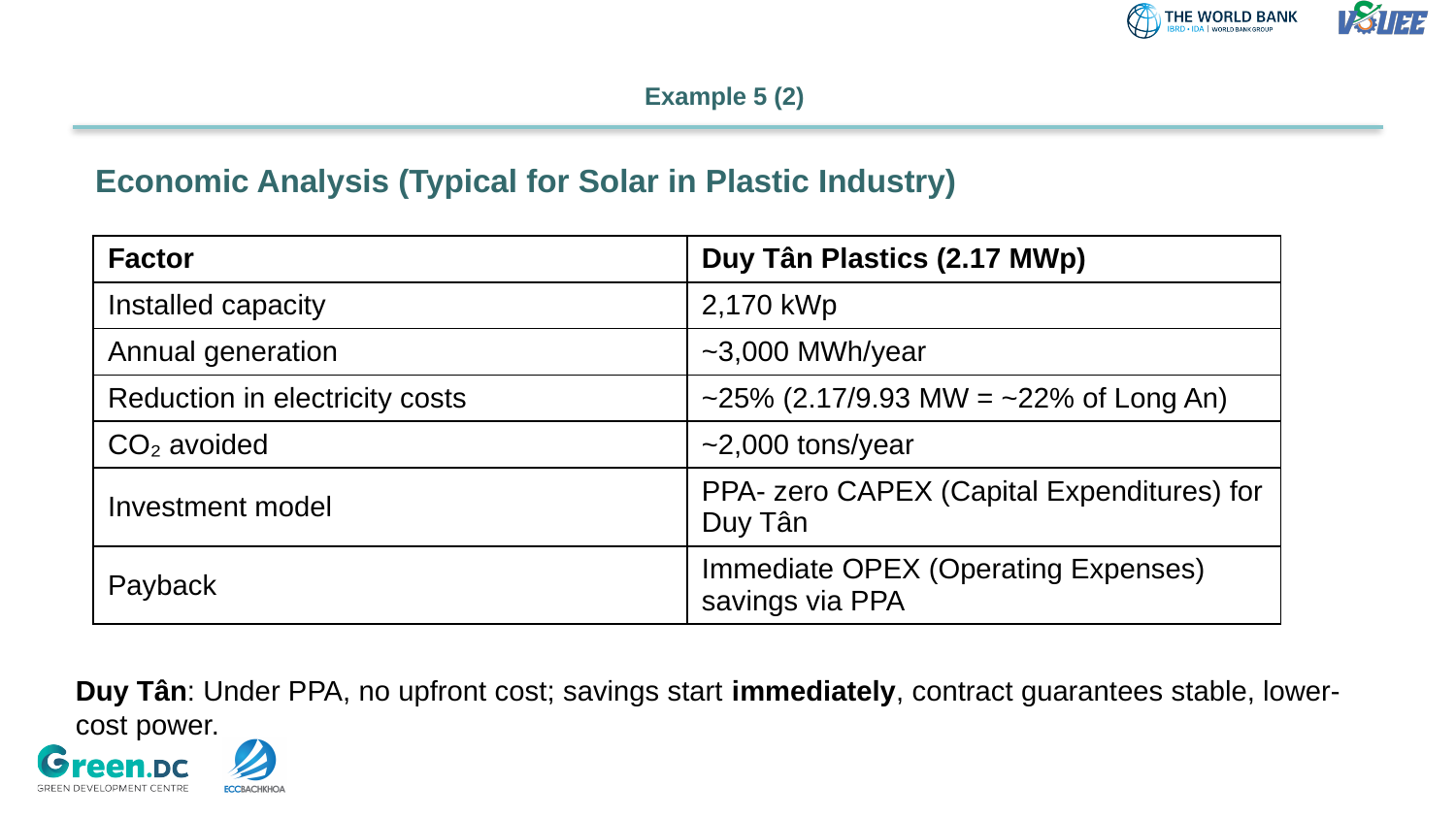

# Example 5 (2)
Economic Analysis (Typical for Solar in Plastic Industry)
| Factor | Duy Tân Plastics (2.17 MWp) |
| --- | --- |
| Installed capacity | 2,170 kWp |
| Annual generation | ~3,000 MWh/year |
| Reduction in electricity costs | ~25% (2.17/9.93 MW = ~22% of Long An) |
| CO₂ avoided | ~2,000 tons/year |
| Investment model | PPA- zero CAPEX (Capital Expenditures) for Duy Tân |
| Payback | Immediate OPEX (Operating Expenses) savings via PPA |
Duy Tân: Under PPA, no upfront cost; savings start immediately, contract guarantees stable, lower-cost power.